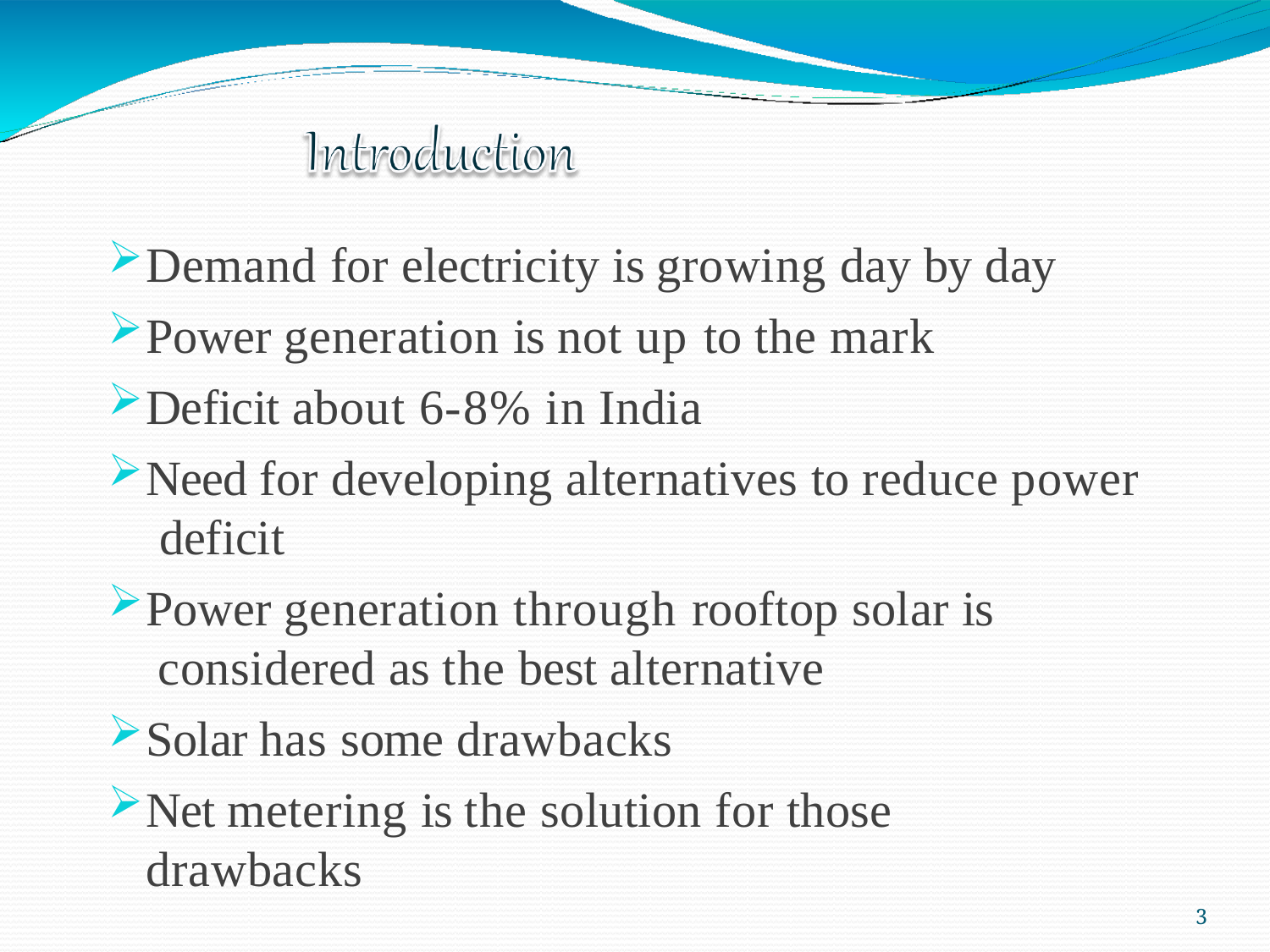

Demand for electricity is growing day by day
Power generation is not up to the mark
Deficit about 6-8% in India
Need for developing alternatives to reduce power  deficit
Power generation through rooftop solar is  considered as the best alternative
Solar has some drawbacks
Net metering is the solution for those drawbacks
3